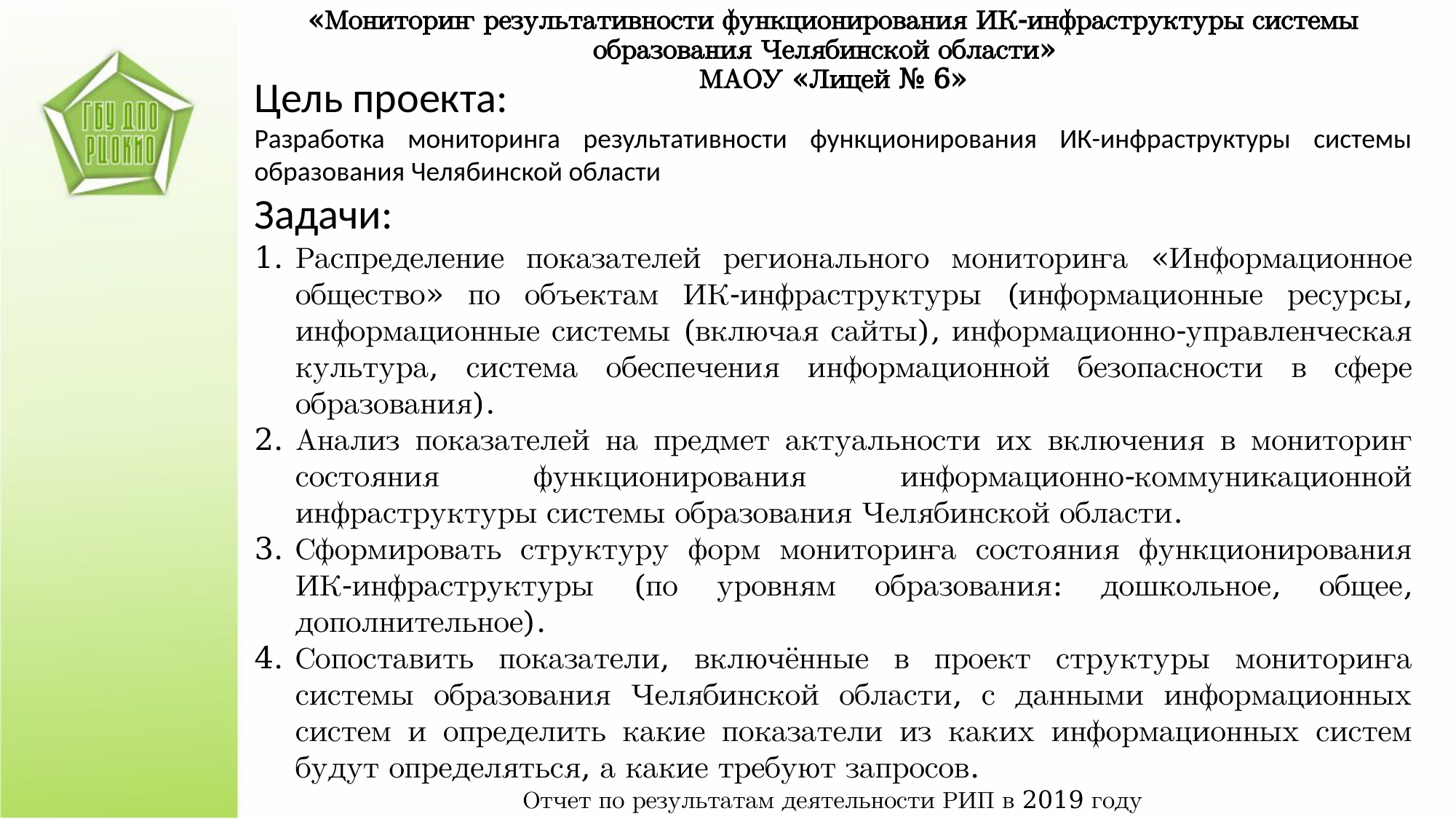

«Мониторинг результативности функционирования ИК-инфраструктуры системы образования Челябинской области»
МАОУ «Лицей № 6»
Цель проекта:
Разработка мониторинга результативности функционирования ИК-инфраструктуры системы образования Челябинской области
Задачи:
Распределение показателей регионального мониторинга «Информационное общество» по объектам ИК-инфраструктуры (информационные ресурсы, информационные системы (включая сайты), информационно-управленческая культура, система обеспечения информационной безопасности в сфере образования).
Анализ показателей на предмет актуальности их включения в мониторинг состояния функционирования информационно-коммуникационной инфраструктуры системы образования Челябинской области.
Сформировать структуру форм мониторинга состояния функционирования ИК-инфраструктуры (по уровням образования: дошкольное, общее, дополнительное).
Сопоставить показатели, включённые в проект структуры мониторинга системы образования Челябинской области, с данными информационных систем и определить какие показатели из каких информационных систем будут определяться, а какие требуют запросов.
Отчет по результатам деятельности РИП в 2019 году